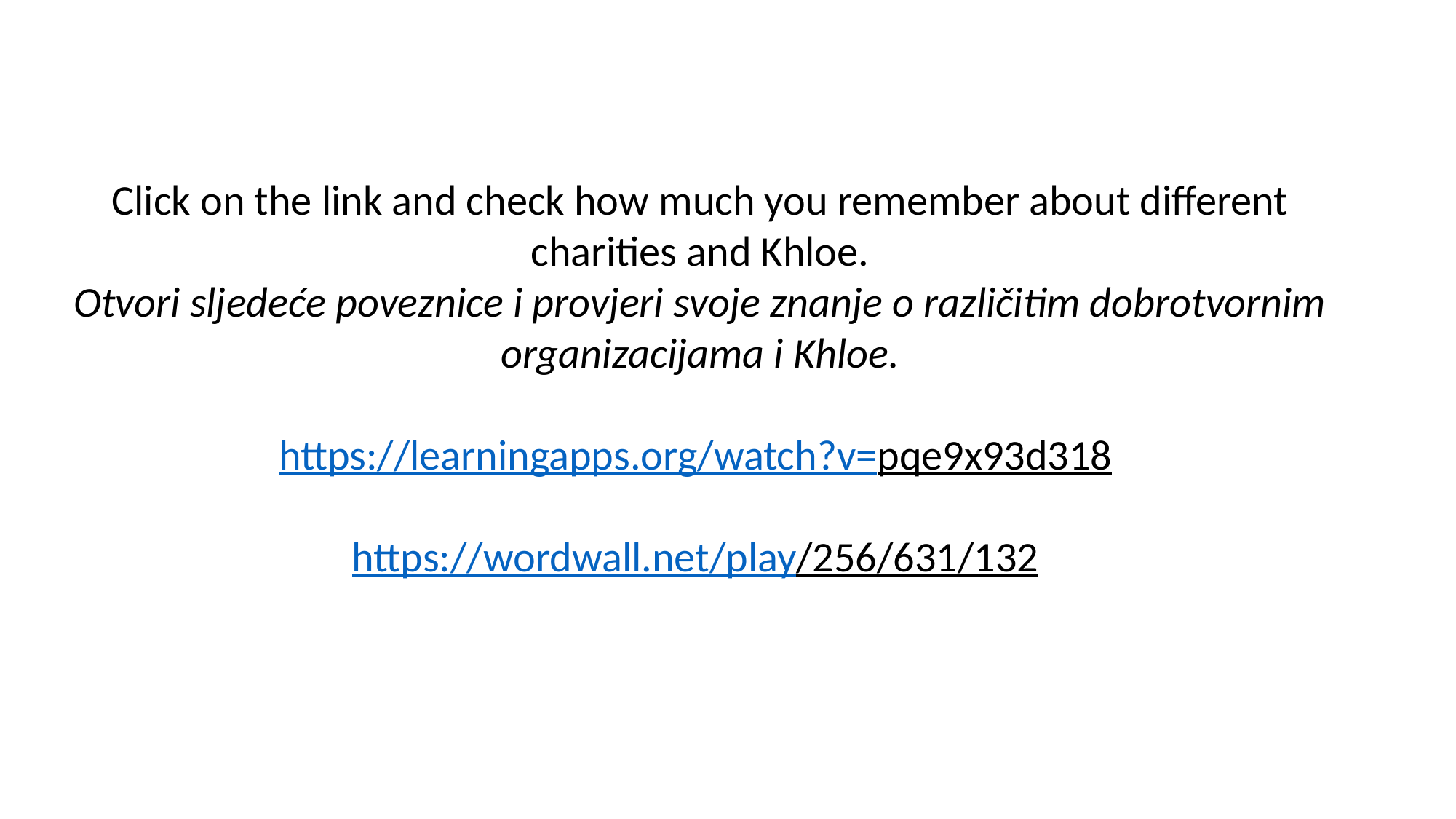

Click on the link and check how much you remember about different charities and Khloe.
Otvori sljedeće poveznice i provjeri svoje znanje o različitim dobrotvornim organizacijama i Khloe.

https://learningapps.org/watch?v=pqe9x93d318

https://wordwall.net/play/256/631/132